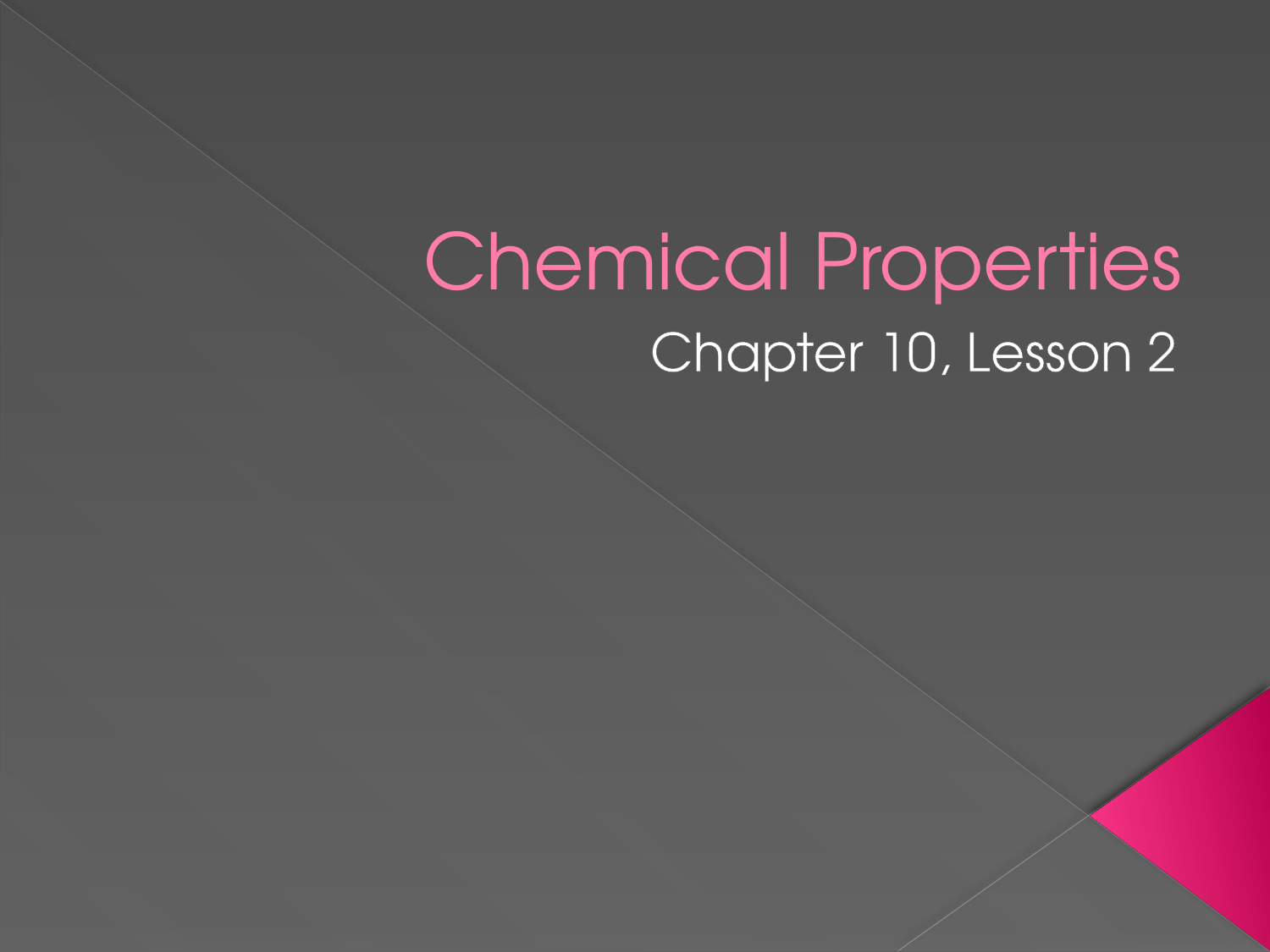

# Chemical Properties
Chapter 10, Lesson 2